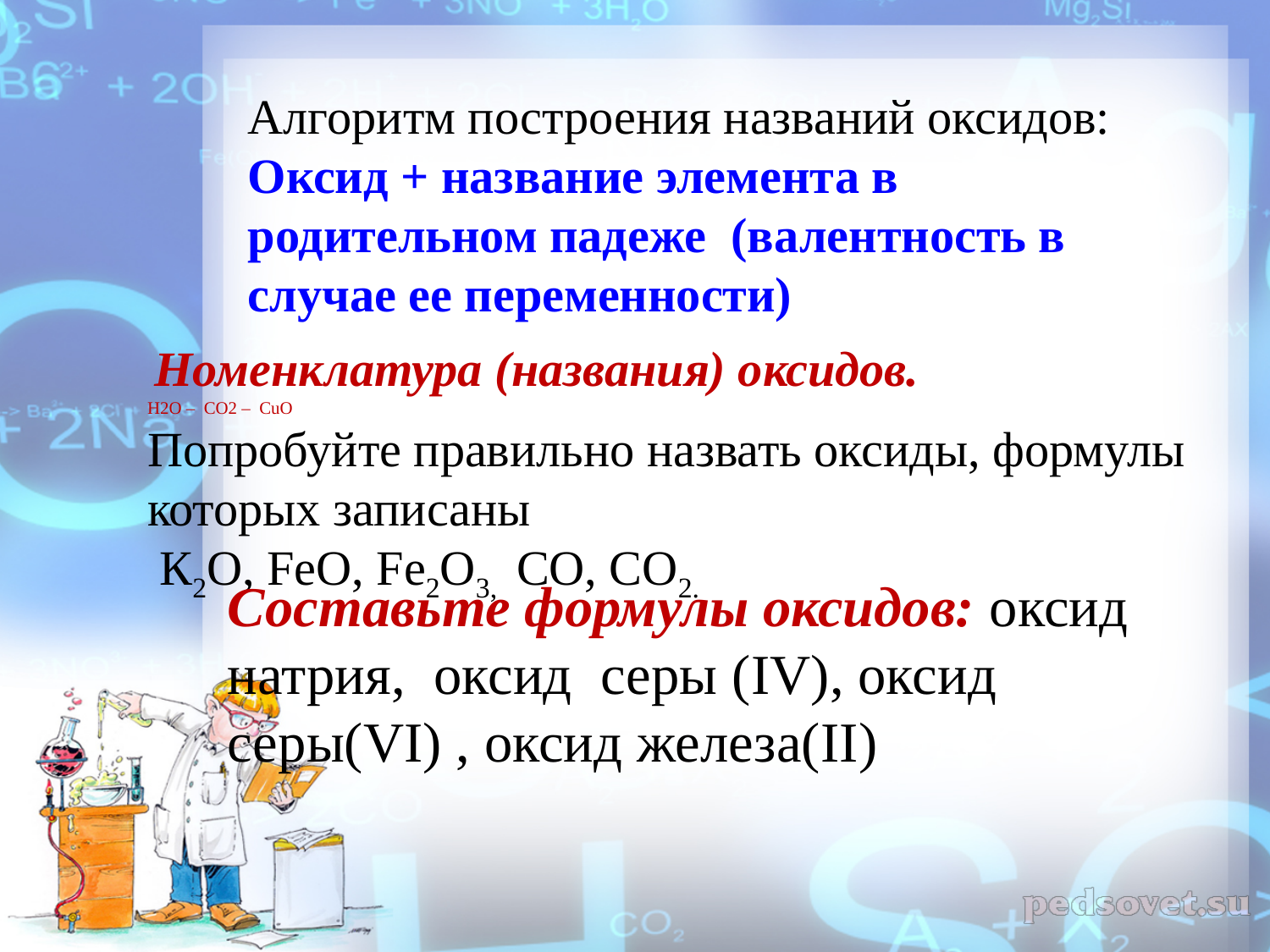

Алгоритм построения названий оксидов:
Оксид + название элемента в родительном падеже  (валентность в случае ее переменности)
 Номенклатура (названия) оксидов.
Н2О –  СО2 –  СuО
Попробуйте правильно назвать оксиды, формулы которых записаны
 К2О, FeO, Fe2O3,  СО, СО2.

Составьте формулы оксидов: оксид натрия,  оксид  серы (IV), оксид серы(VI) , оксид железа(II)